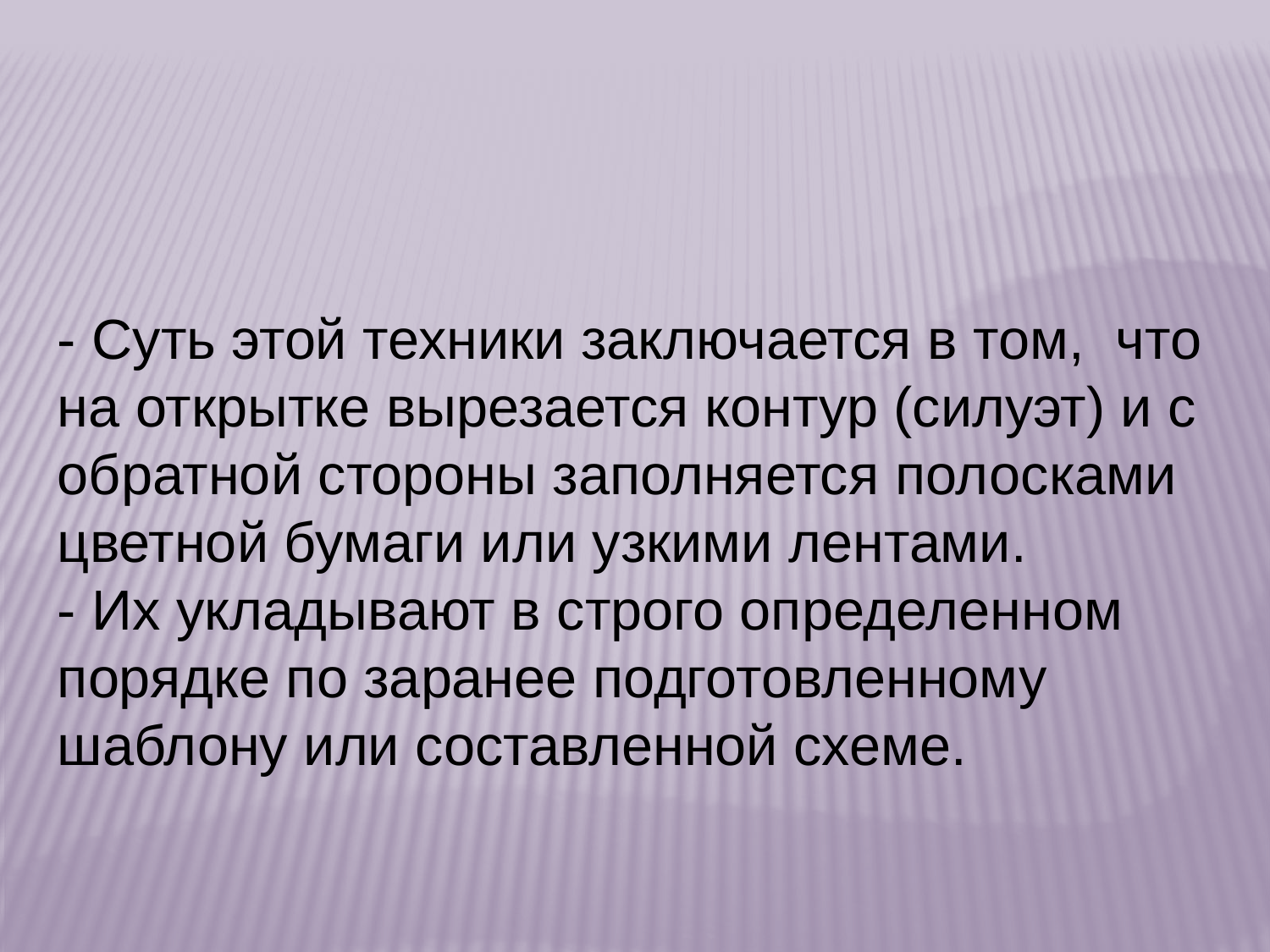

- Суть этой техники заключается в том,  что на открытке вырезается контур (силуэт) и с обратной стороны заполняется полосками цветной бумаги или узкими лентами.
- Их укладывают в строго определенном порядке по заранее подготовленному шаблону или составленной схеме.